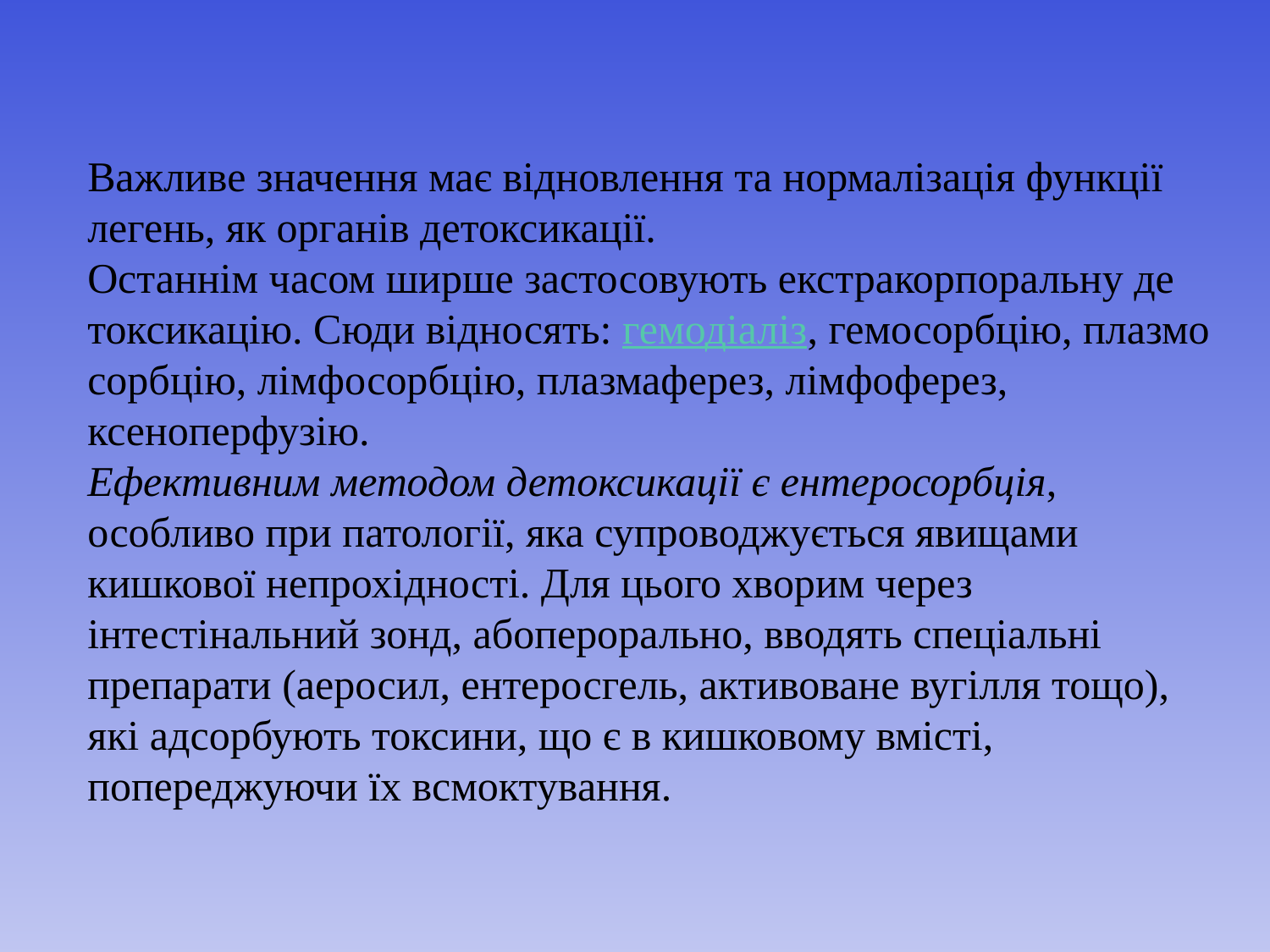

Важливе значення має відновлення та нормалізація функції легень, як органів детоксикації.
Останнім часом ширше застосовують екстракорпоральну де­токсикацію. Сюди відносять: гемодіаліз, гемосорбцію, плазмо­сорбцію, лімфосорбцію, плазмаферез, лімфоферез, ксеноперфузію.
Ефективним методом детоксикації є ентеросорбція, особливо при патології, яка супроводжується явищами кишкової непрохідності. Для цього хворим через інтестінальний зонд, абоперорально, вводять спеціальні препарати (аеросил, ентеросгель, активоване вугілля тощо), які адсорбують токсини, що є в кишковому вмісті, попереджуючи їх всмоктування.